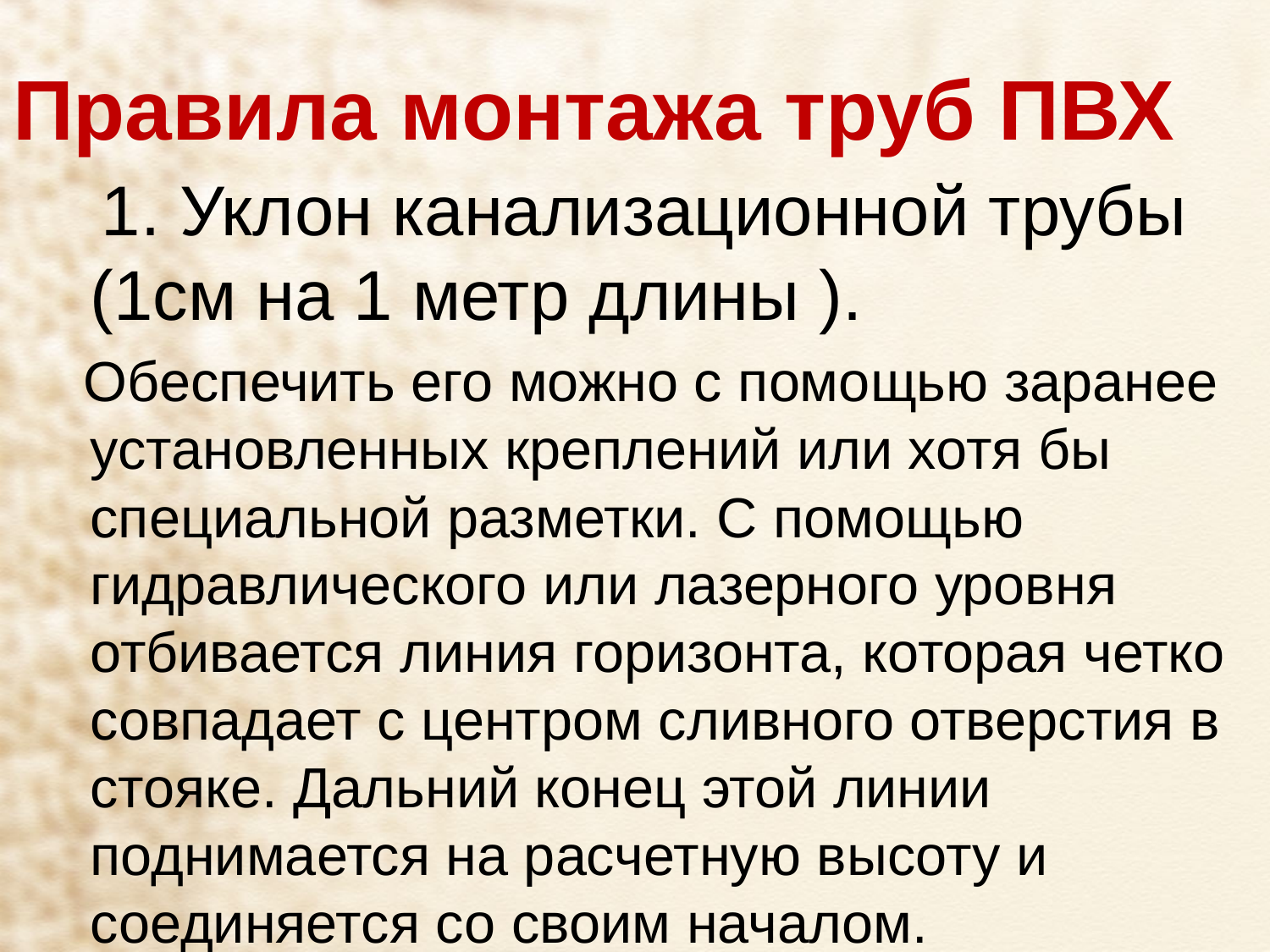

# Правила монтажа труб ПВХ
   1. Уклон канализационной трубы (1см на 1 метр длины ).
   Обеспечить его можно с помощью заранее установленных креплений или хотя бы специальной разметки. С помощью гидравлического или лазерного уровня отбивается линия горизонта, которая четко совпадает с центром сливного отверстия в стояке. Дальний конец этой линии поднимается на расчетную высоту и соединяется со своим началом.